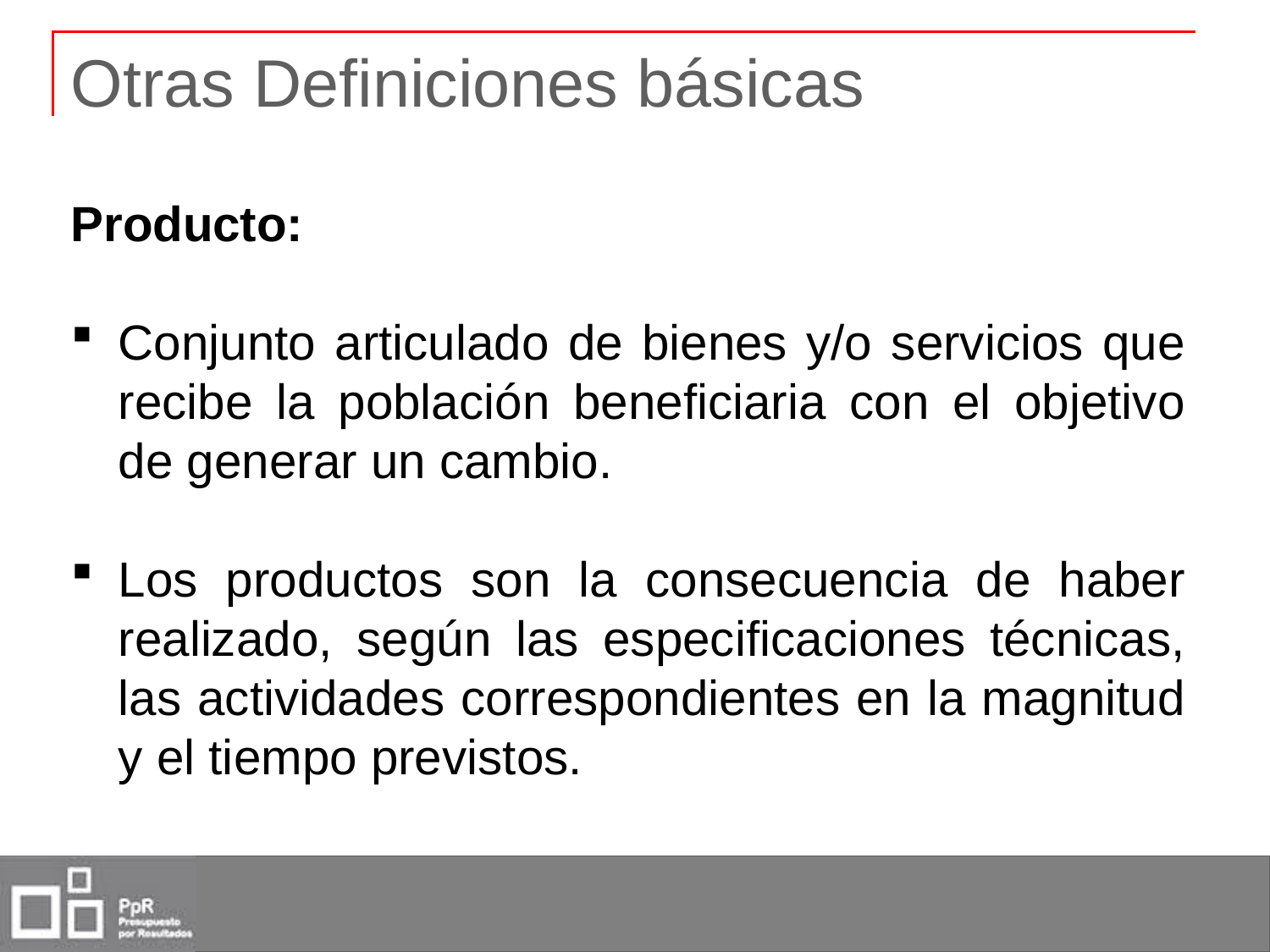

# Otras Definiciones básicas
Producto:

Conjunto articulado de bienes y/o servicios que recibe la población beneficiaria con el objetivo de generar un cambio.

Los productos son la consecuencia de haber realizado, según las especificaciones técnicas, las actividades correspondientes en la magnitud y el tiempo previstos.